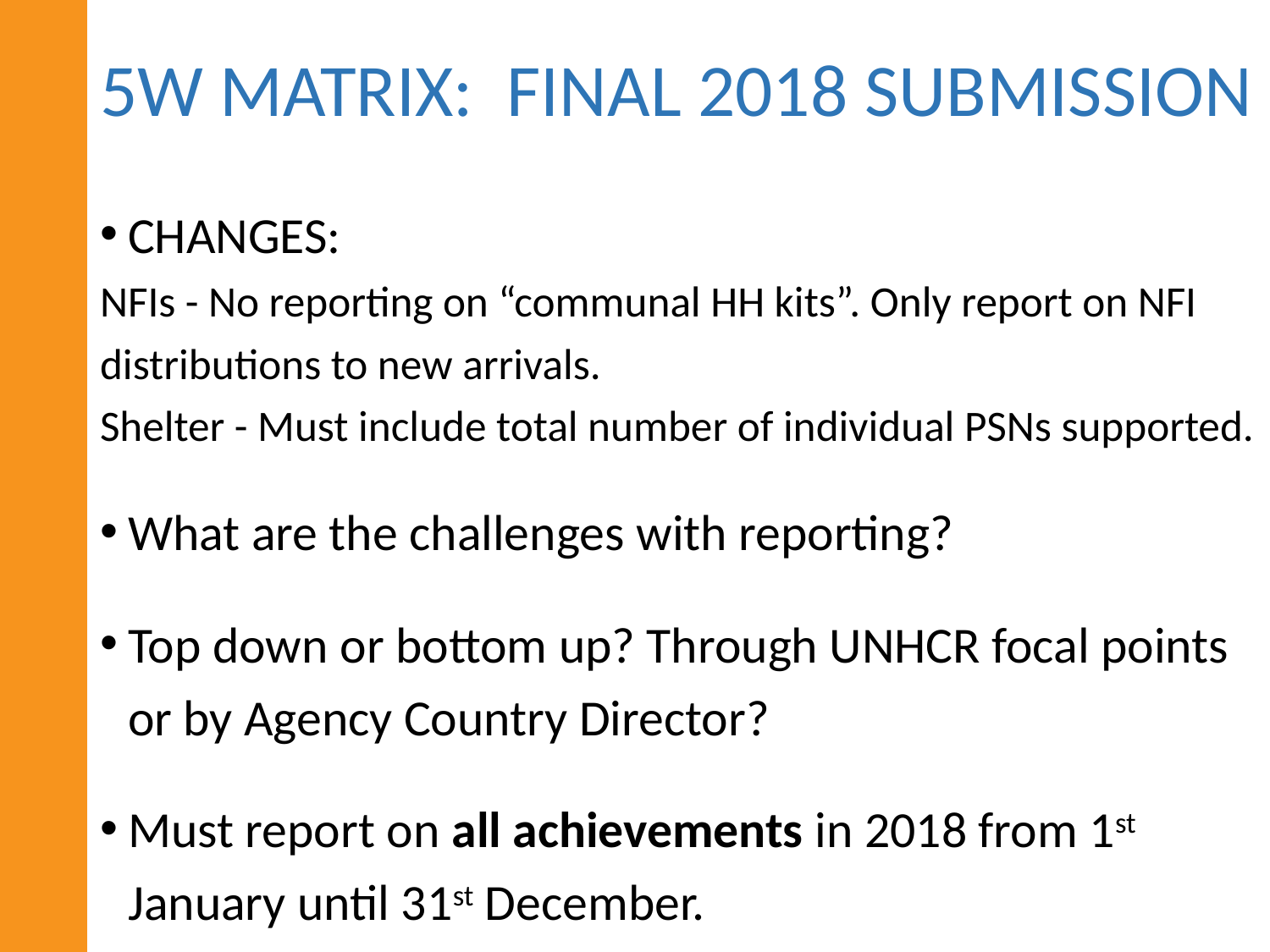

# 5W MATRIX:  FINAL 2018 SUBMISSION
CHANGES:
NFIs - No reporting on “communal HH kits”. Only report on NFI distributions to new arrivals.
Shelter - Must include total number of individual PSNs supported.

What are the challenges with reporting?

Top down or bottom up? Through UNHCR focal points or by Agency Country Director?

Must report on all achievements in 2018 from 1st January until 31st December.